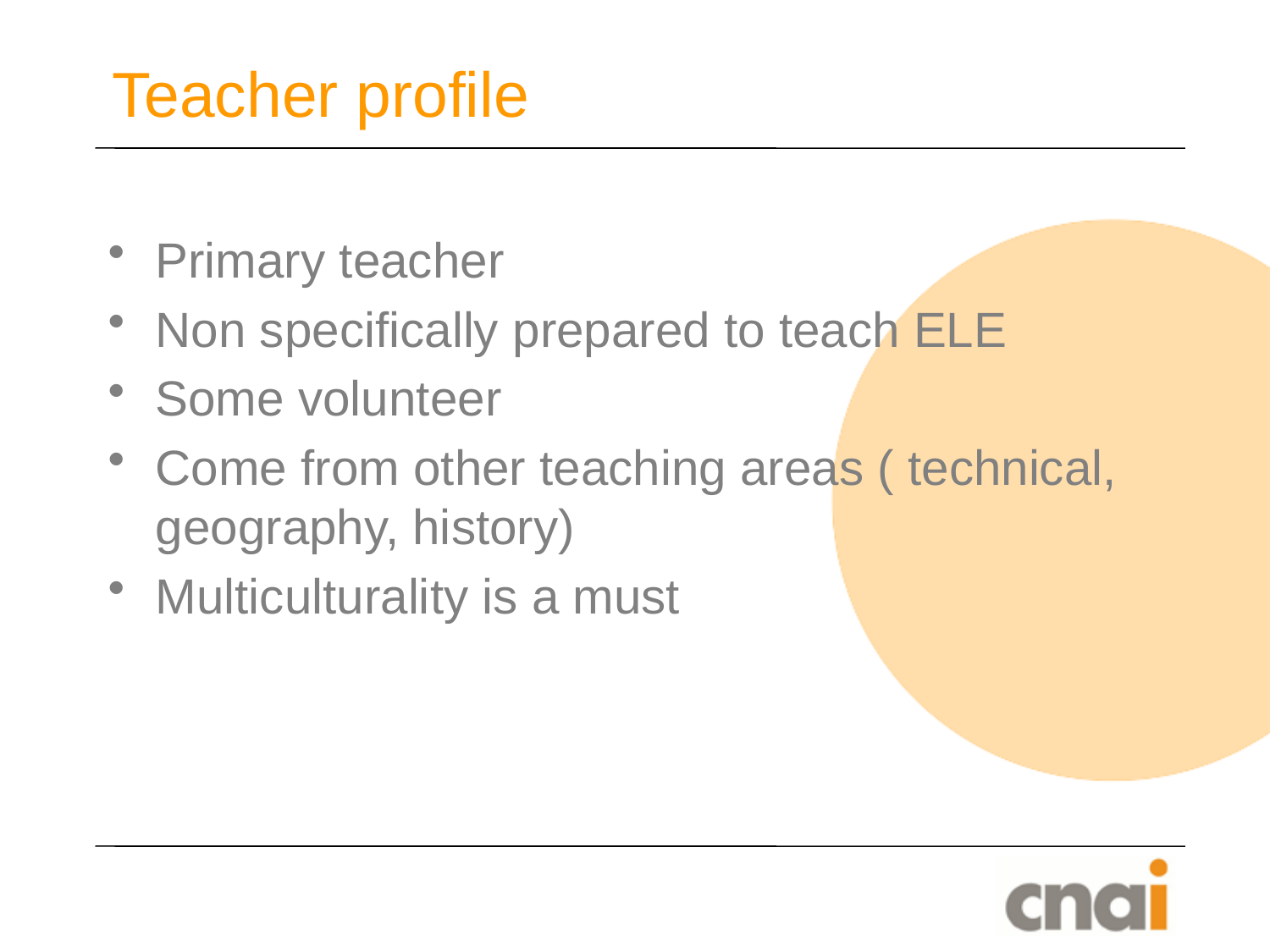

# Teacher profile
Primary teacher
Non specifically prepared to teach ELE
Some volunteer
Come from other teaching areas ( technical, geography, history)
Multiculturality is a must